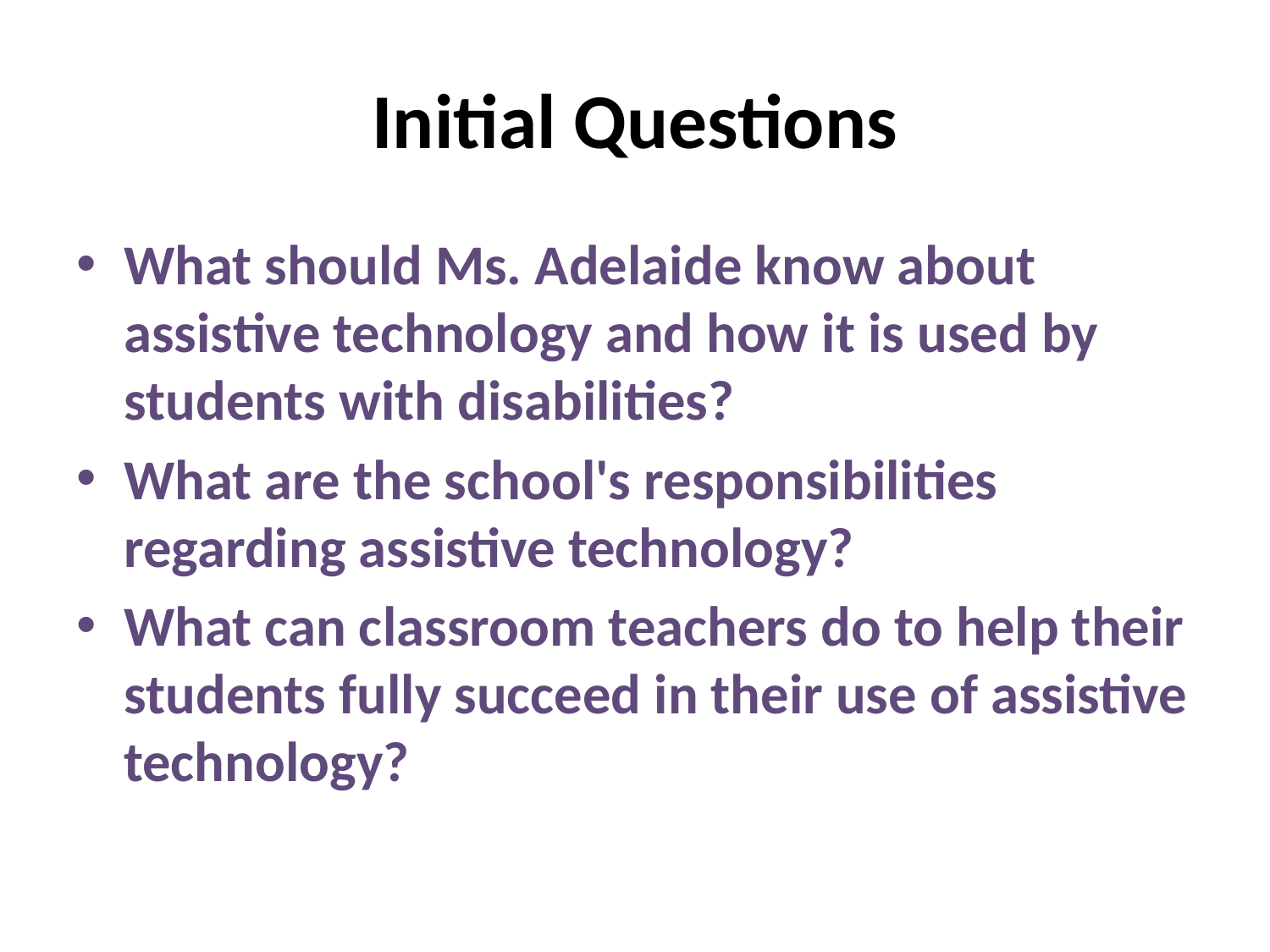

# Initial Questions
What should Ms. Adelaide know about assistive technology and how it is used by students with disabilities?
What are the school's responsibilities regarding assistive technology?
What can classroom teachers do to help their students fully succeed in their use of assistive technology?